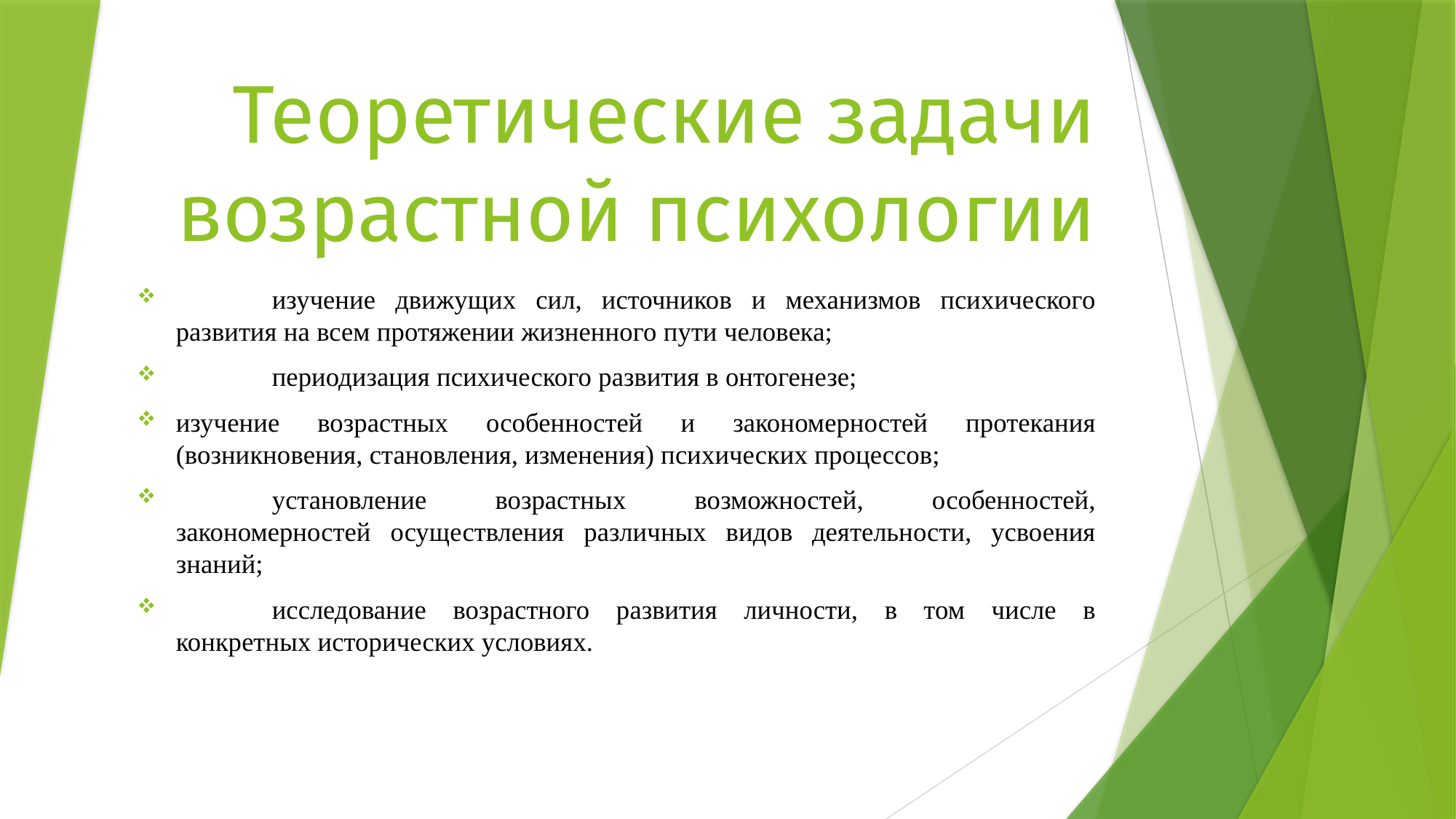

# Теоретические задачи возрастной психологии
	изучение движущих сил, источников и механизмов психического развития на всем протяжении жизненного пути человека;
	периодизация психического развития в онтогенезе;
изучение возрастных особенностей и закономерностей протекания (возникновения, становления, изменения) психических процессов;
	установление возрастных возможностей, особенностей, закономерностей осуществления различных видов деятельности, усвоения знаний;
	исследование возрастного развития личности, в том числе в конкретных исторических условиях.